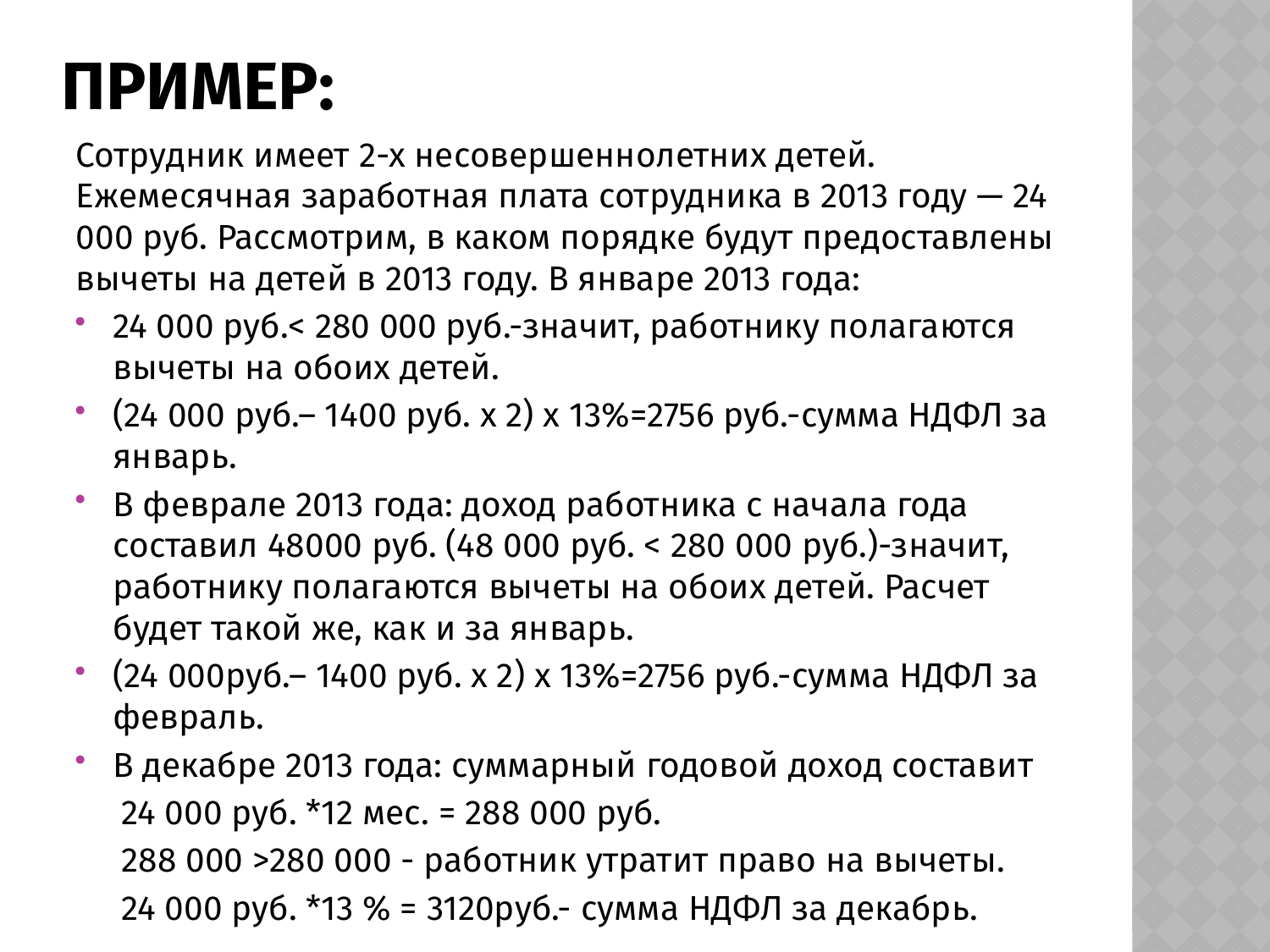

# ПРИМЕР:
Сотрудник имеет 2-х несовершеннолетних детей. Ежемесячная заработная плата сотрудника в 2013 году — 24 000 руб. Рассмотрим, в каком порядке будут предоставлены вычеты на детей в 2013 году. В январе 2013 года:
24 000 руб.< 280 000 руб.-значит, работнику полагаются вычеты на обоих детей.
(24 000 руб.– 1400 руб. х 2) х 13%=2756 руб.-сумма НДФЛ за январь.
В феврале 2013 года: доход работника с начала года составил 48000 руб. (48 000 руб. < 280 000 руб.)-значит, работнику полагаются вычеты на обоих детей. Расчет будет такой же, как и за январь.
(24 000руб.– 1400 руб. х 2) х 13%=2756 руб.-сумма НДФЛ за февраль.
В декабре 2013 года: суммарный годовой доход составит
     24 000 руб. *12 мес. = 288 000 руб.
     288 000 >280 000 - работник утратит право на вычеты.
     24 000 руб. *13 % = 3120руб.- сумма НДФЛ за декабрь.